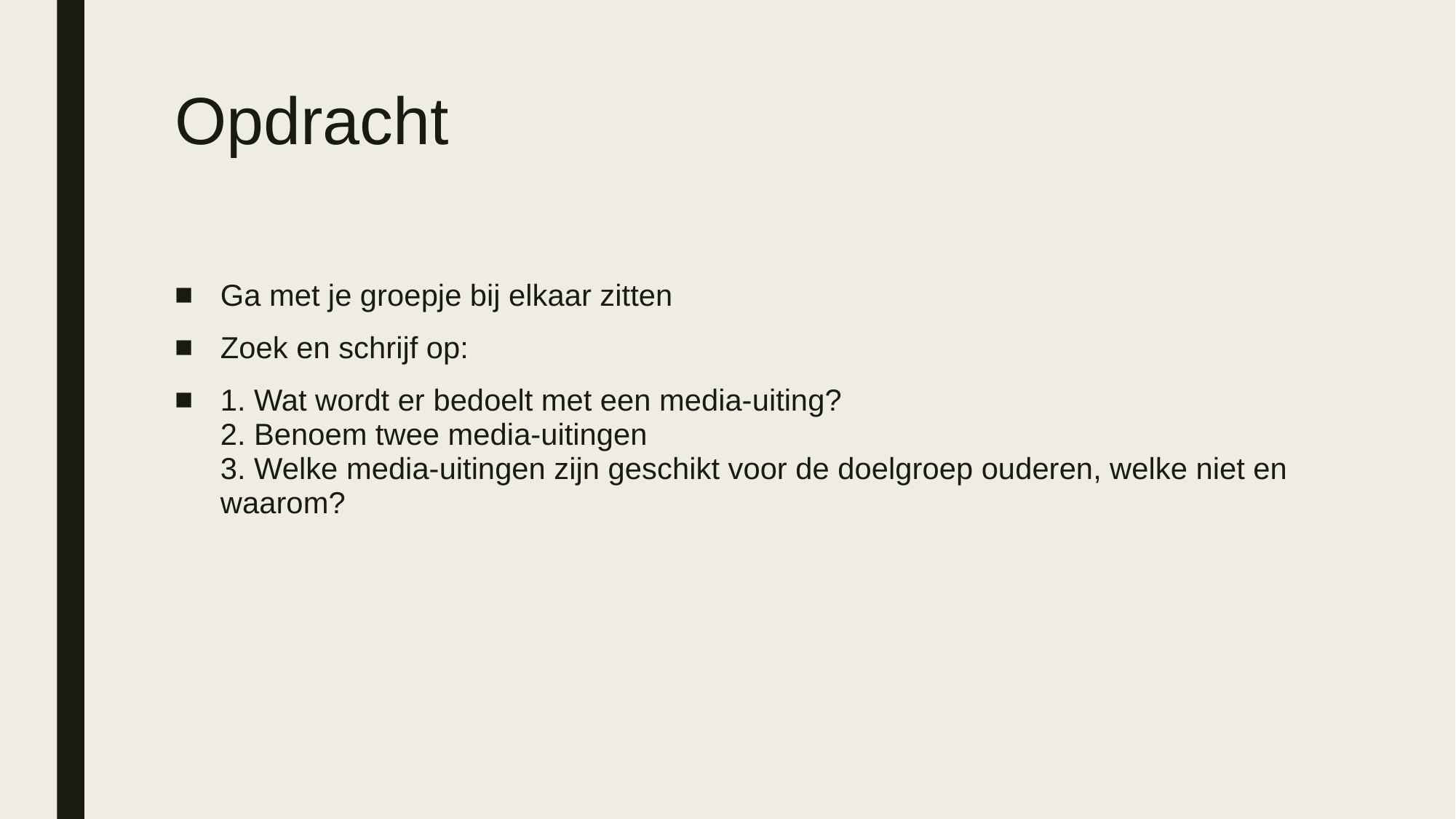

# Opdracht
Ga met je groepje bij elkaar zitten
Zoek en schrijf op:
1. Wat wordt er bedoelt met een media-uiting?
2. Benoem twee media-uitingen
3. Welke media-uitingen zijn geschikt voor de doelgroep ouderen, welke niet en waarom?